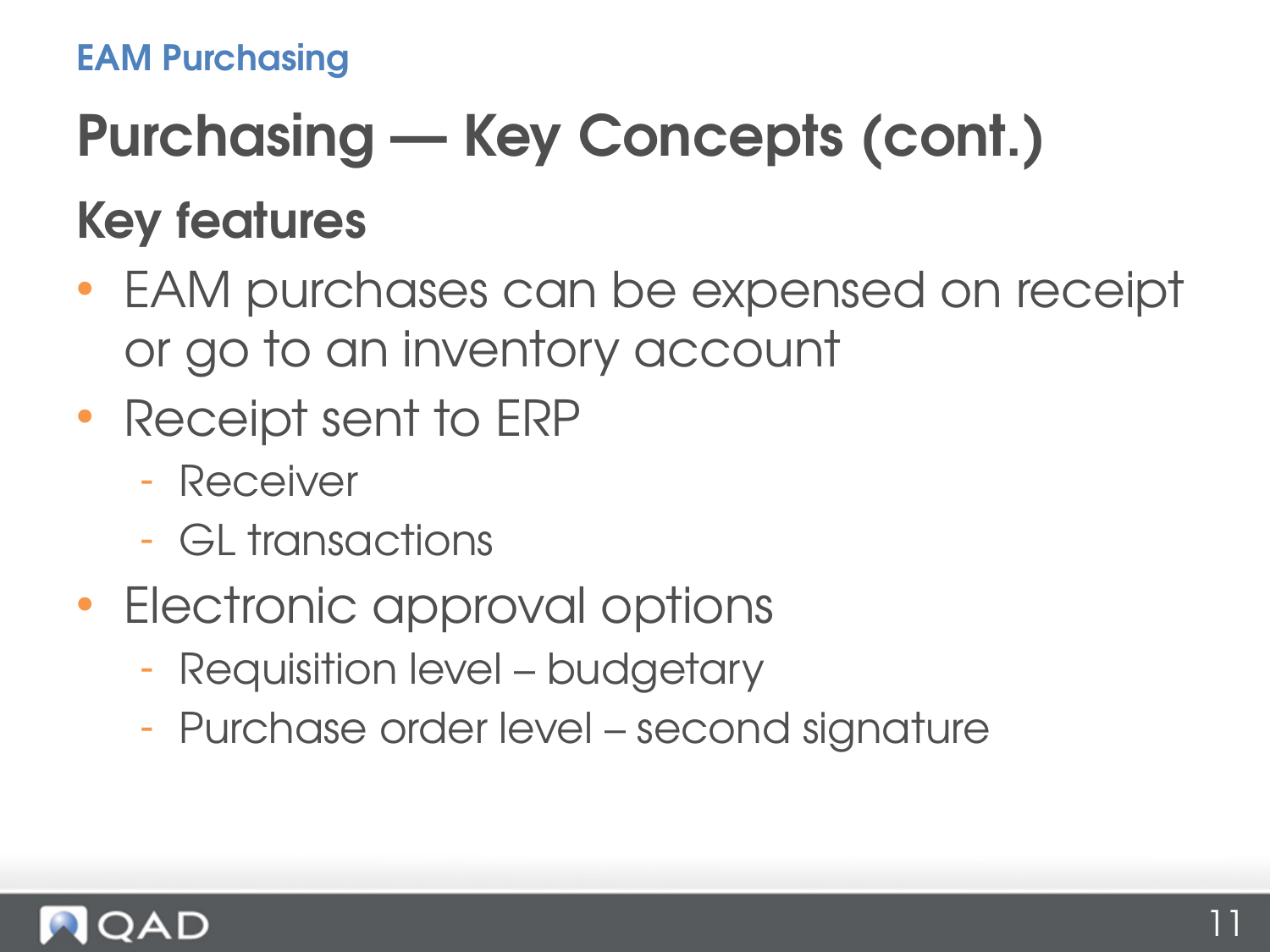

EAM Purchasing
# Purchasing — Key Concepts (cont.)
Key features
EAM purchases can be expensed on receipt or go to an inventory account
Receipt sent to ERP
Receiver
GL transactions
Electronic approval options
Requisition level – budgetary
Purchase order level – second signature
11